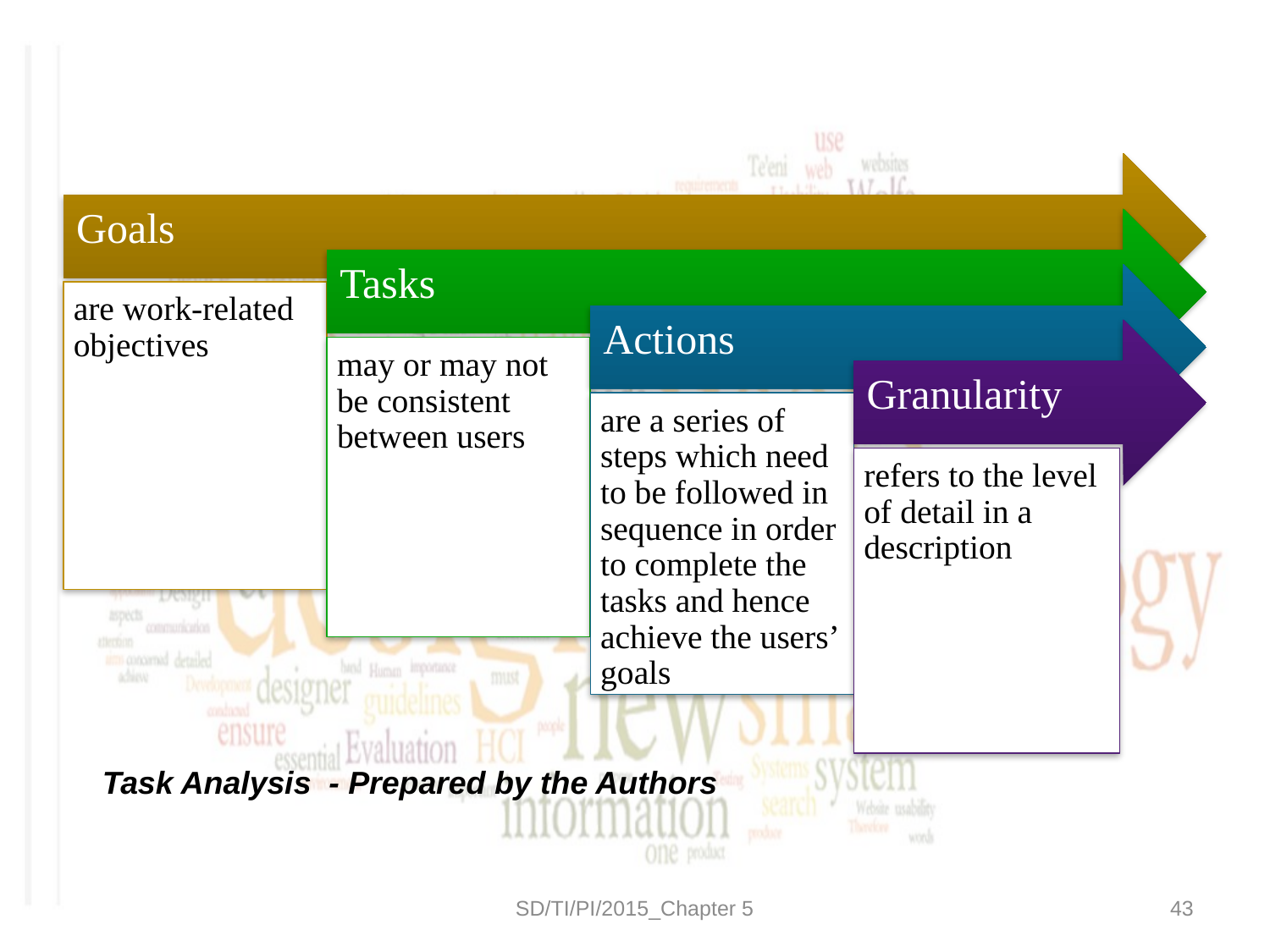

Goals
are work-related objectives
Tasks
may or may not be consistent between users
Actions
are a series of steps which need to be followed in sequence in order to complete the tasks and hence achieve the users’ goals
Granularity
refers to the level of detail in a description
Task Analysis  - Prepared by the Authors
SD/TI/PI/2015_Chapter 5
43